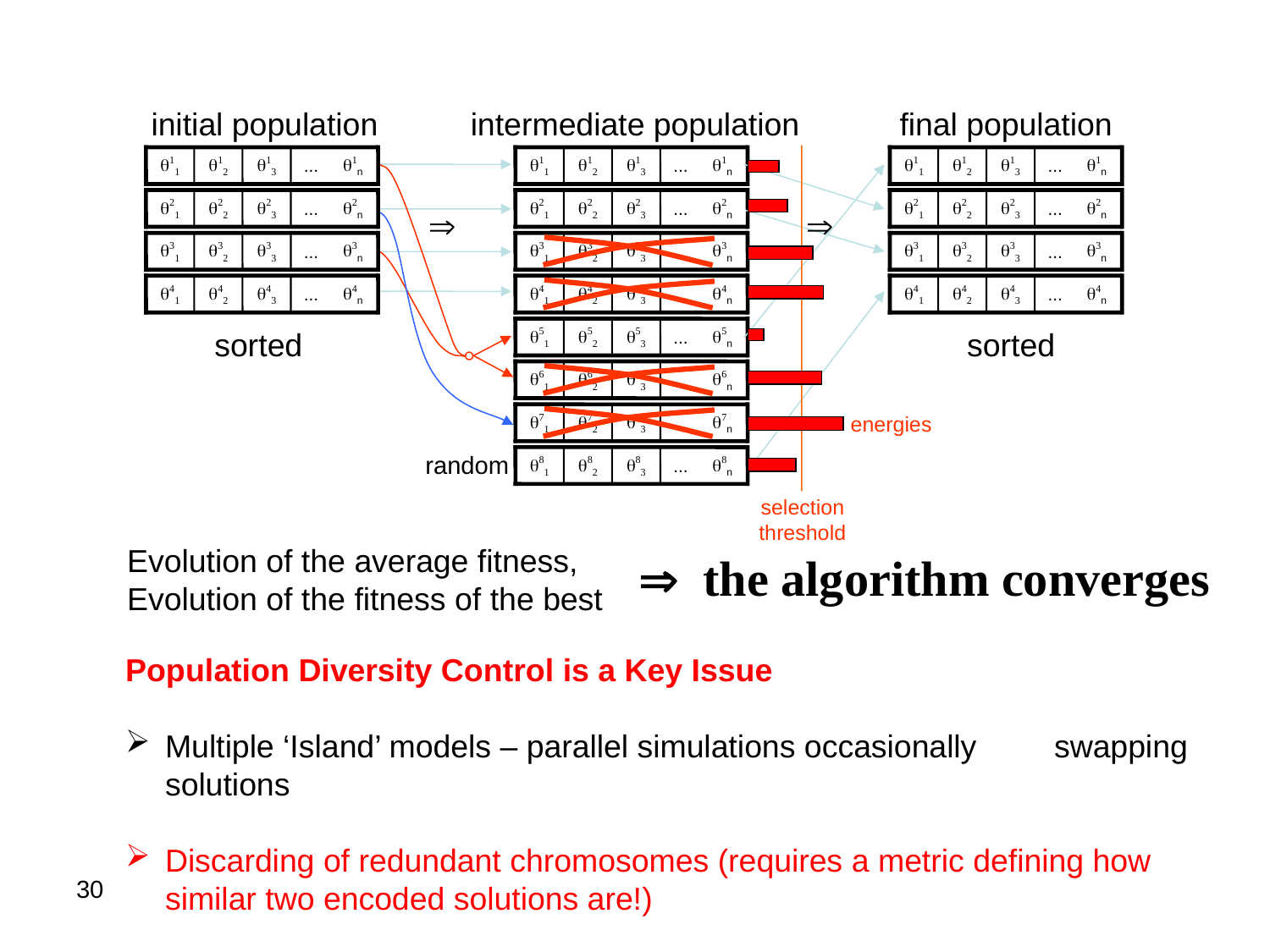

initial population
θ11

θ12

θ13

...

θ1n

θ21

θ22

θ23

...

θ2n

θ31

θ32

θ33

...

θ3n

θ41

θ42

θ43

...

θ4n

sorted
intermediate population
θ11

θ12

θ13

...

θ1n

θ21

θ22

θ23

...

θ2n

θ31

θ32

θ33

...

θ3n

θ41

θ42

θ43

...

θ4n

⇒
θ51

θ52

θ53

...

θ5n

θ61

θ62

θ63

...

θ6n

θ71

θ72

θ73

...

θ7n

θ81

θ82

θ83

...

θ8n

final population
θ11

θ12

θ13

...

θ1n

θ21

θ22

θ23

...

θ2n

θ31

θ32

θ33

...

θ3n

θ41

θ42

θ43

...

θ4n

sorted

⇒

energies

selection threshold

random
Evolution of the average fitness,
Evolution of the fitness of the best
⇒  the algorithm converges
Population Diversity Control is a Key Issue

Multiple ‘Island’ models – parallel simulations occasionally 	swapping solutions

Discarding of redundant chromosomes (requires a metric defining how similar two encoded solutions are!)

30